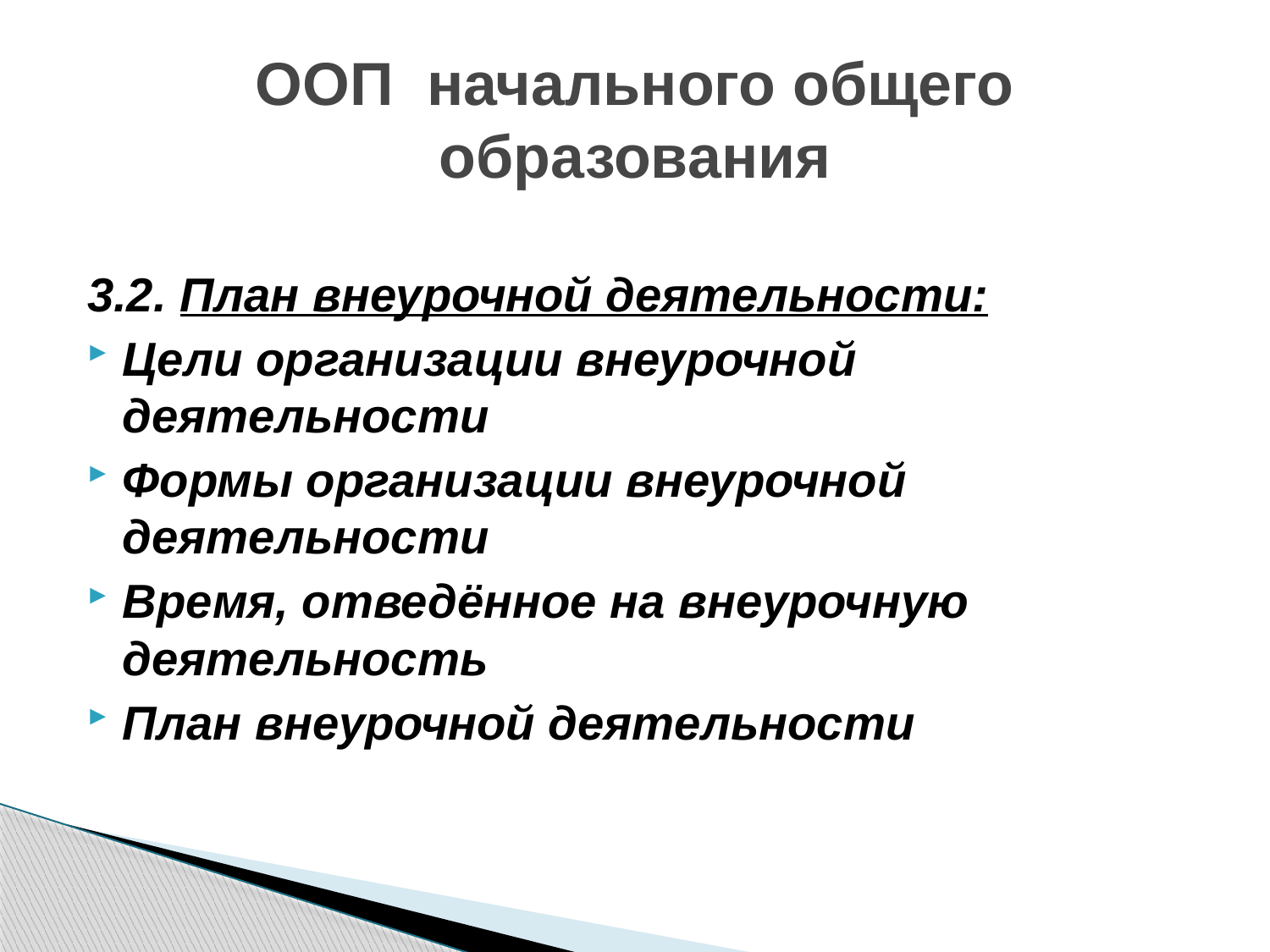

# ООП  начального общего образования
3.2. План внеурочной деятельности:
Цели организации внеурочной деятельности
Формы организации внеурочной деятельности
Время, отведённое на внеурочную деятельность
План внеурочной деятельности